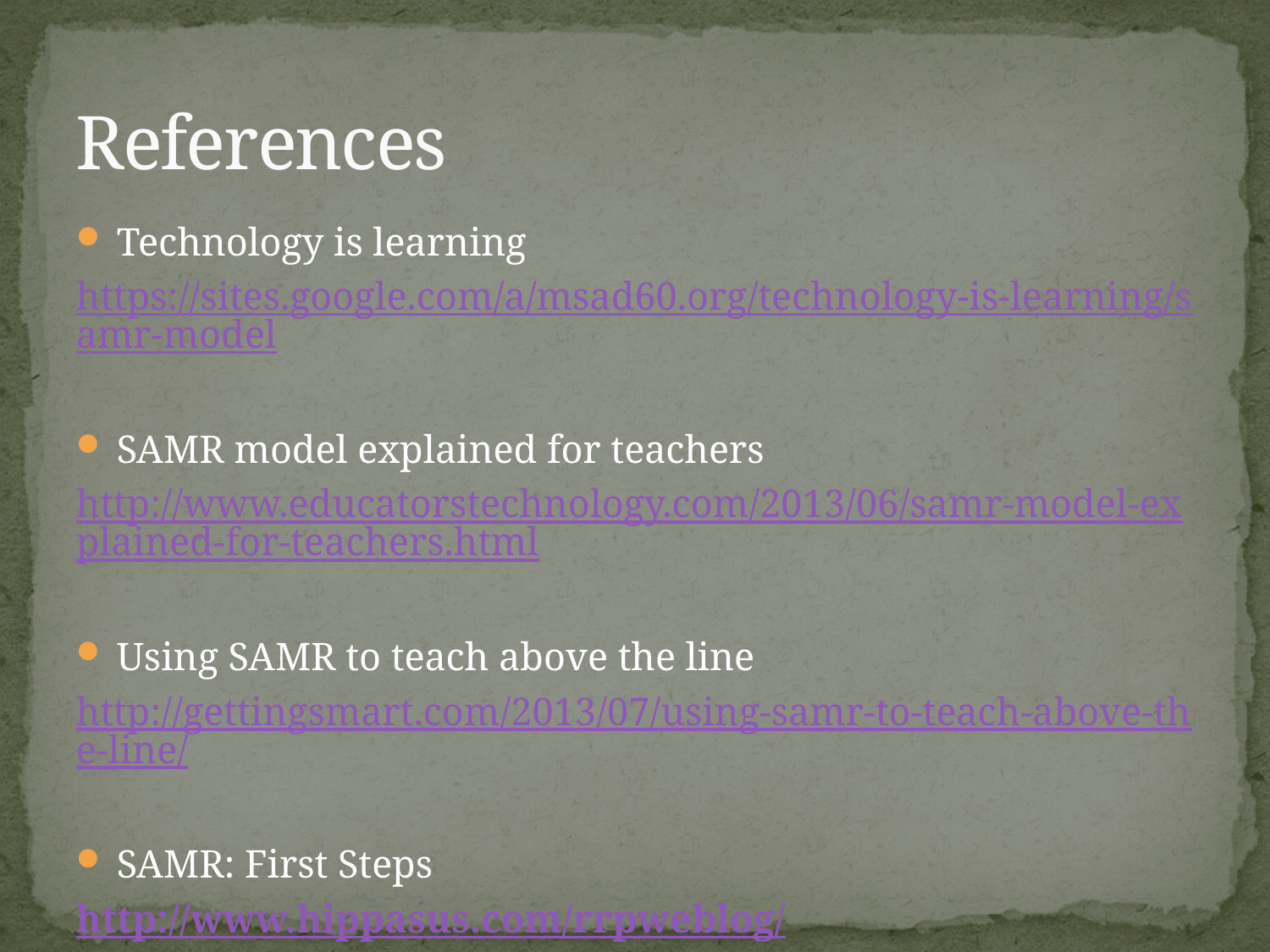

# References
Technology is learning
https://sites.google.com/a/msad60.org/technology-is-learning/samr-model

SAMR model explained for teachers
http://www.educatorstechnology.com/2013/06/samr-model-explained-for-teachers.html

Using SAMR to teach above the line
http://gettingsmart.com/2013/07/using-samr-to-teach-above-the-line/

SAMR: First Steps
http://www.hippasus.com/rrpweblog/